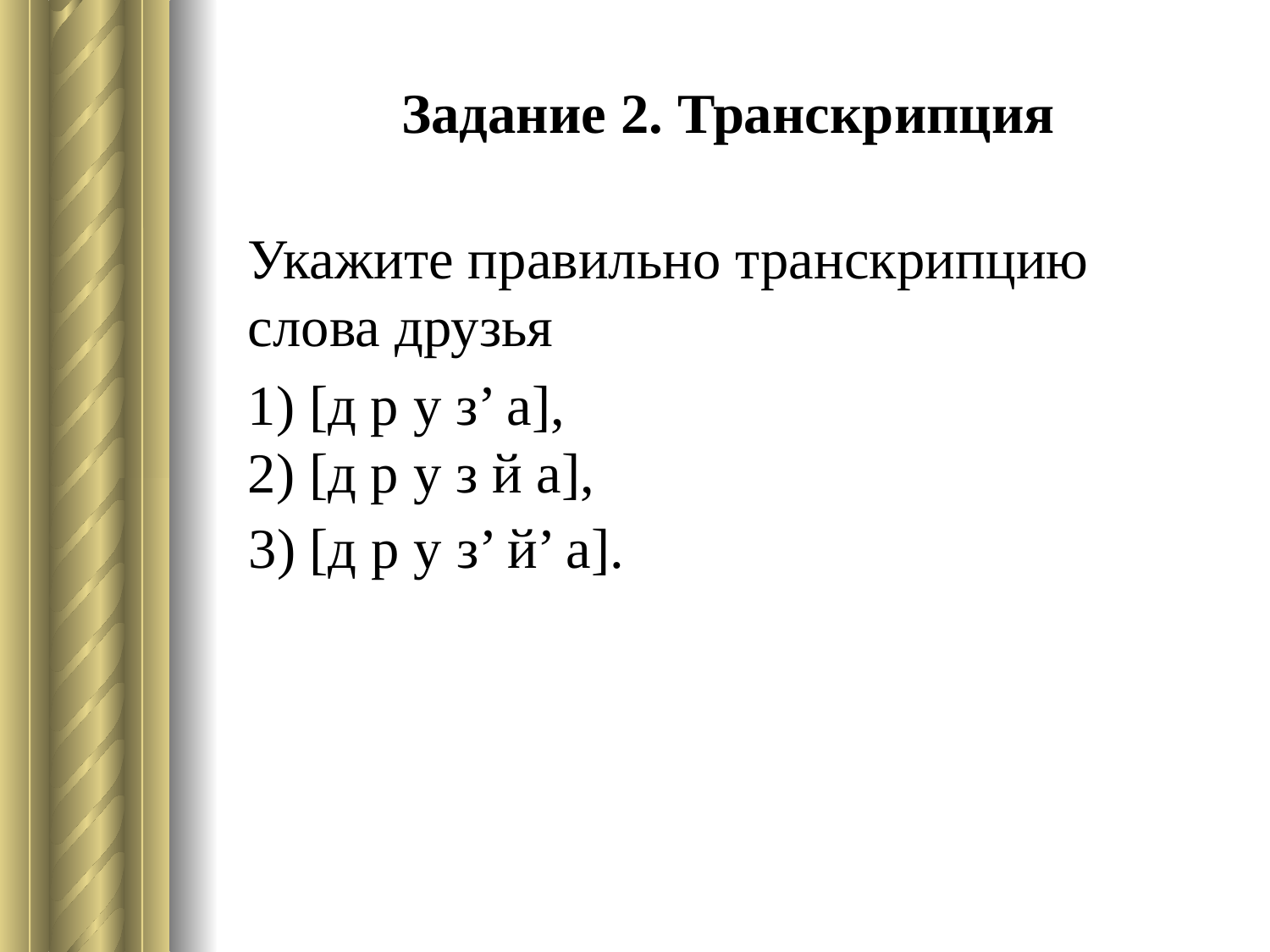

# Задание 2. Транскрипция
Укажите правильно транскрипцию слова друзья
1) [д р у з’ а],
2) [д р у з й а],
3) [д р у з’ й’ а].